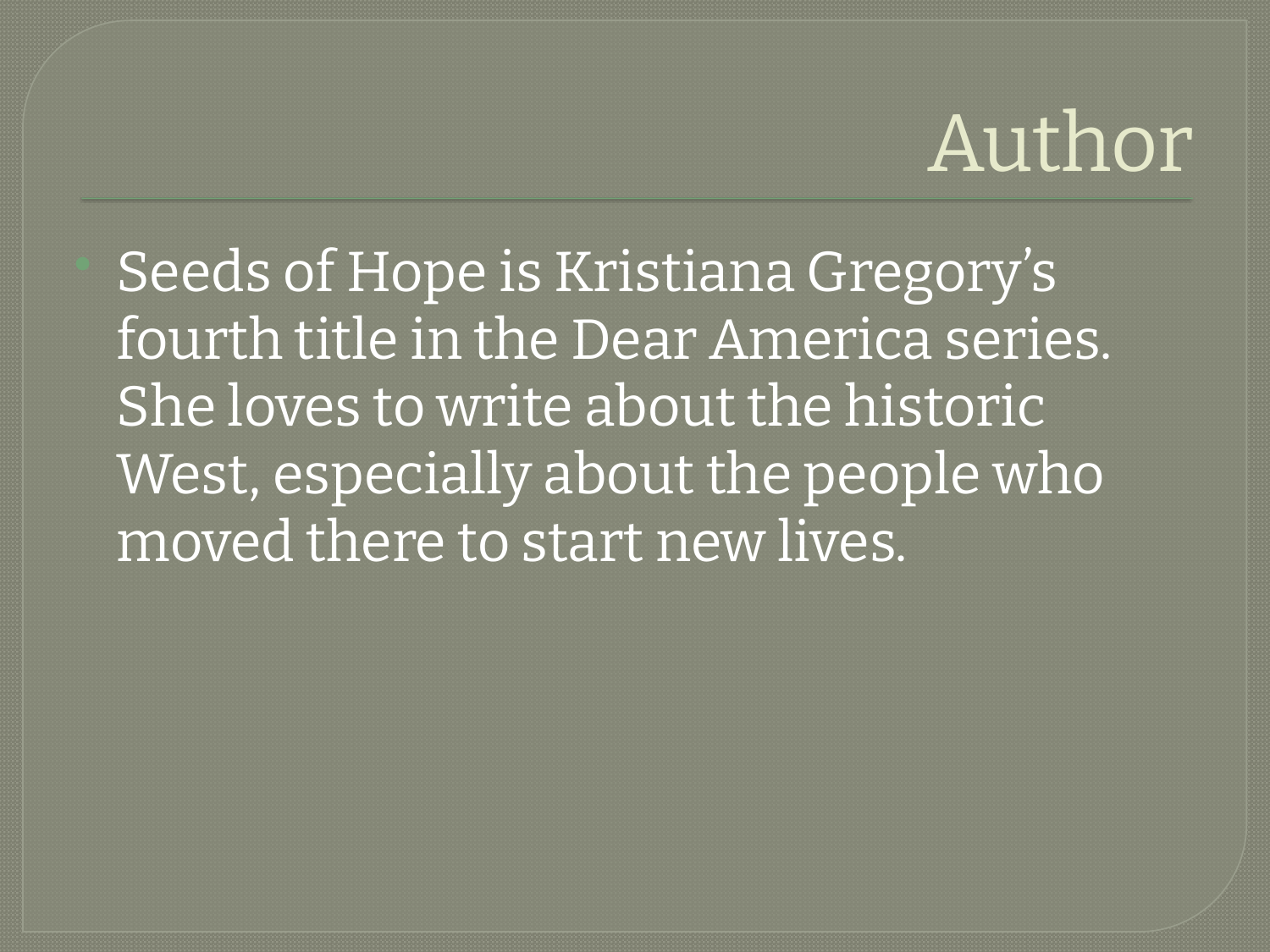

# Author
Seeds of Hope is Kristiana Gregory’s fourth title in the Dear America series. She loves to write about the historic West, especially about the people who moved there to start new lives.